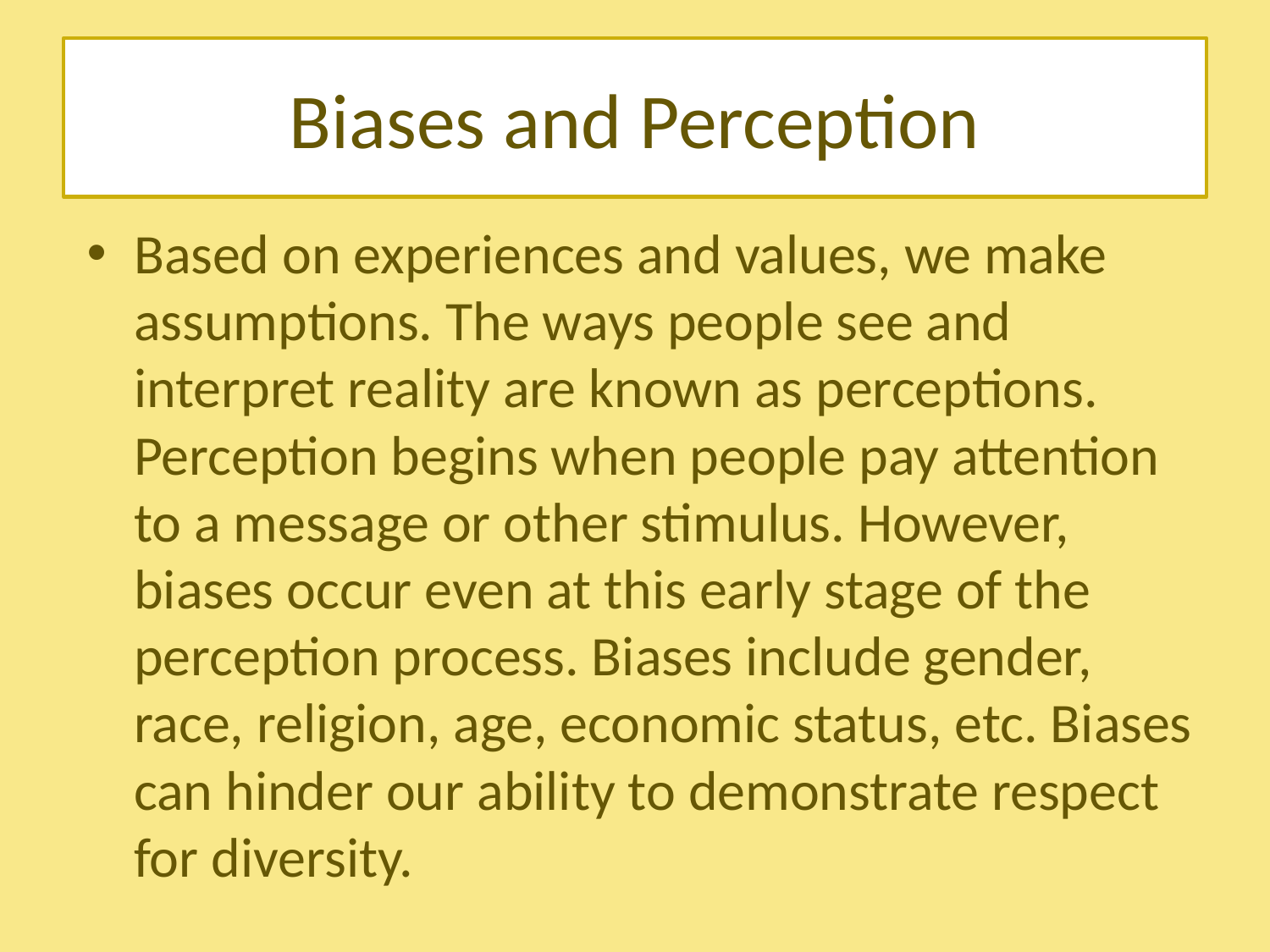

# Biases and Perception
Based on experiences and values, we make assumptions. The ways people see and interpret reality are known as perceptions. Perception begins when people pay attention to a message or other stimulus. However, biases occur even at this early stage of the perception process. Biases include gender, race, religion, age, economic status, etc. Biases can hinder our ability to demonstrate respect for diversity.